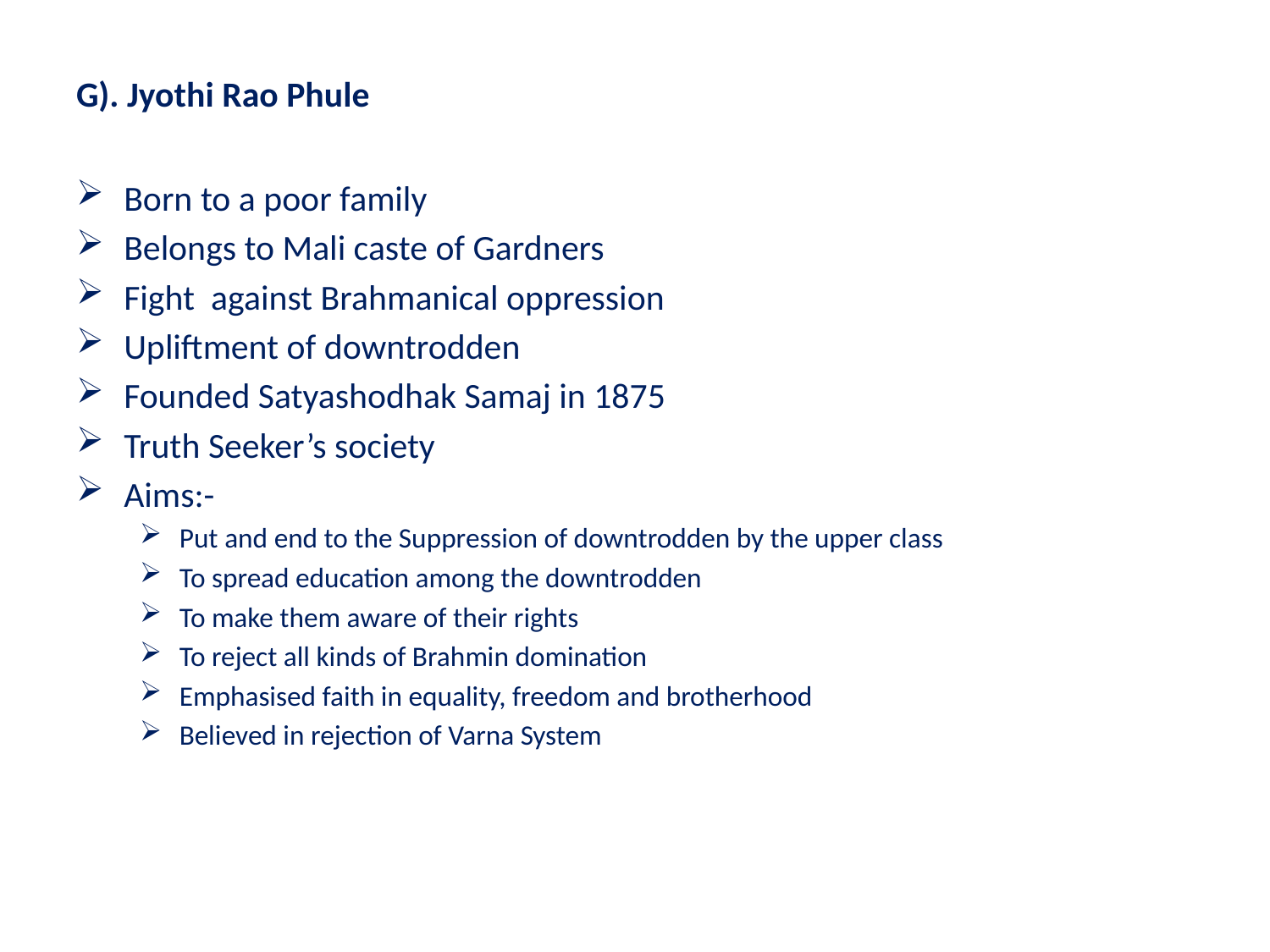

# G). Jyothi Rao Phule
Born to a poor family
Belongs to Mali caste of Gardners
Fight  against Brahmanical oppression
Upliftment of downtrodden
Founded Satyashodhak Samaj in 1875
Truth Seeker’s society
Aims:-
Put and end to the Suppression of downtrodden by the upper class
To spread education among the downtrodden
To make them aware of their rights
To reject all kinds of Brahmin domination
Emphasised faith in equality, freedom and brotherhood
Believed in rejection of Varna System